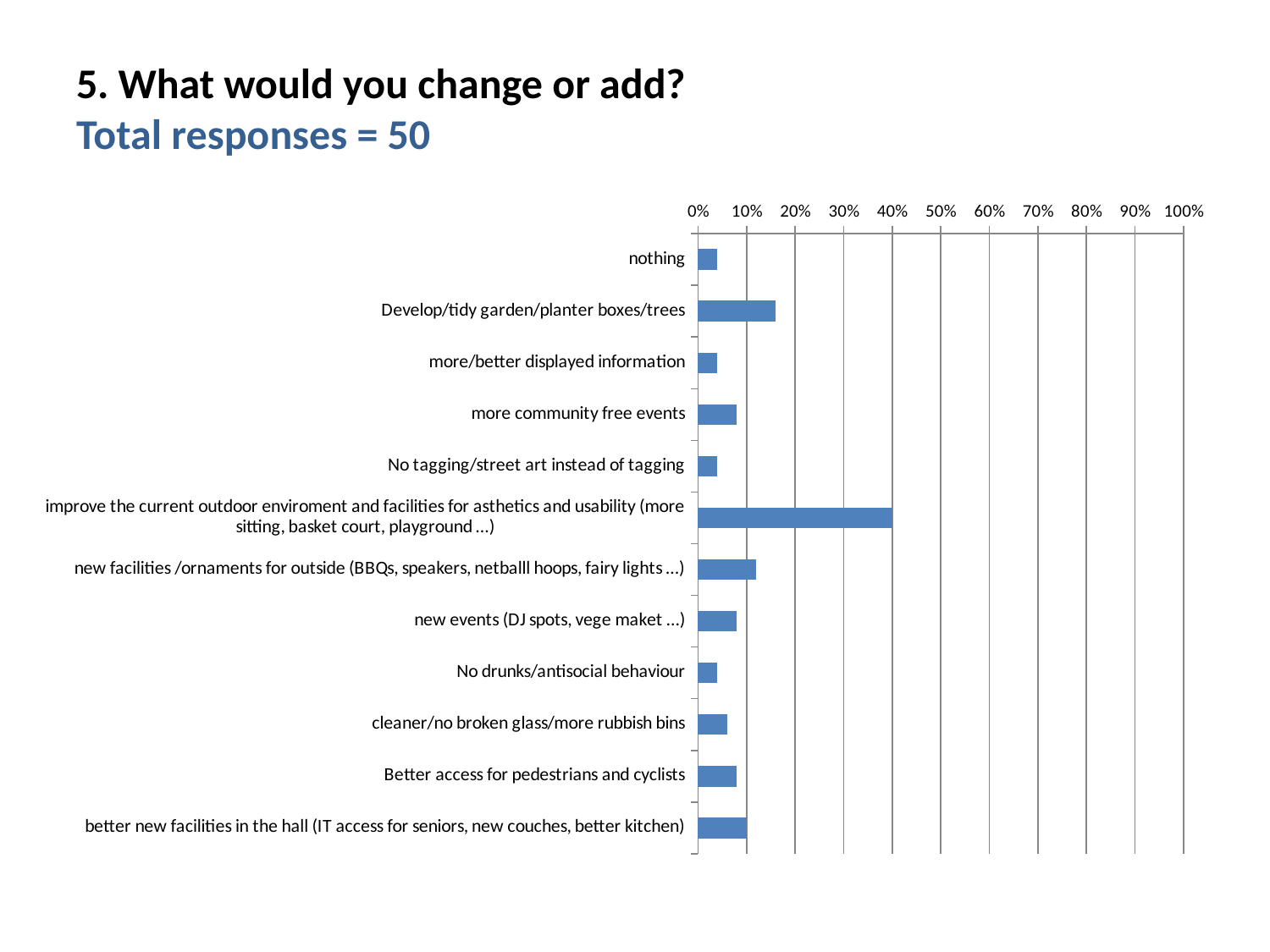

# 5. What would you change or add? Total responses = 50

### Chart

| Category | 6. What would you change or add? |
|---|---|
| nothing | 0.04 |
| Develop/tidy garden/planter boxes/trees | 0.16 |
| more/better displayed information | 0.04 |
| more community free events | 0.08 |
| No tagging/street art instead of tagging | 0.04 |
| improve the current outdoor enviroment and facilities for asthetics and usability (more sitting, basket court, playground …) | 0.4 |
| new facilities /ornaments for outside (BBQs, speakers, netballl hoops, fairy lights …) | 0.12 |
| new events (DJ spots, vege maket …) | 0.08 |
| No drunks/antisocial behaviour | 0.04 |
| cleaner/no broken glass/more rubbish bins | 0.06 |
| Better access for pedestrians and cyclists | 0.08 |
| better new facilities in the hall (IT access for seniors, new couches, better kitchen) | 0.1 |